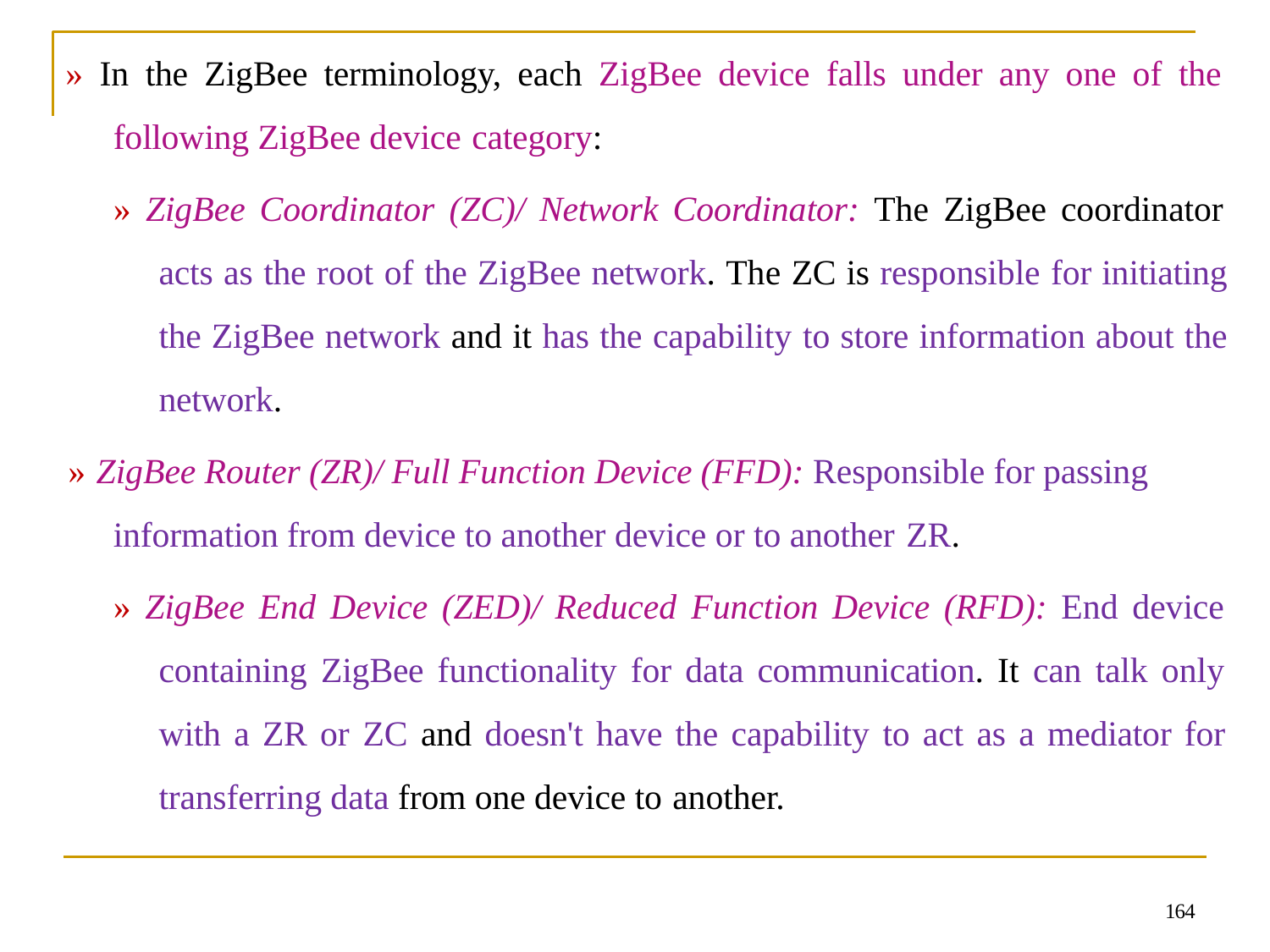

» In the ZigBee terminology, each ZigBee device falls under any one of the  following ZigBee device category:
» ZigBee Coordinator (ZC)/ Network Coordinator: The ZigBee coordinator  acts as the root of the ZigBee network. The ZC is responsible for initiating  the ZigBee network and it has the capability to store information about the  network.
» ZigBee Router (ZR)/ Full Function Device (FFD): Responsible for passing
information from device to another device or to another ZR.
» ZigBee End Device (ZED)/ Reduced Function Device (RFD): End device  containing ZigBee functionality for data communication. It can talk only  with a ZR or ZC and doesn't have the capability to act as a mediator for  transferring data from one device to another.
164